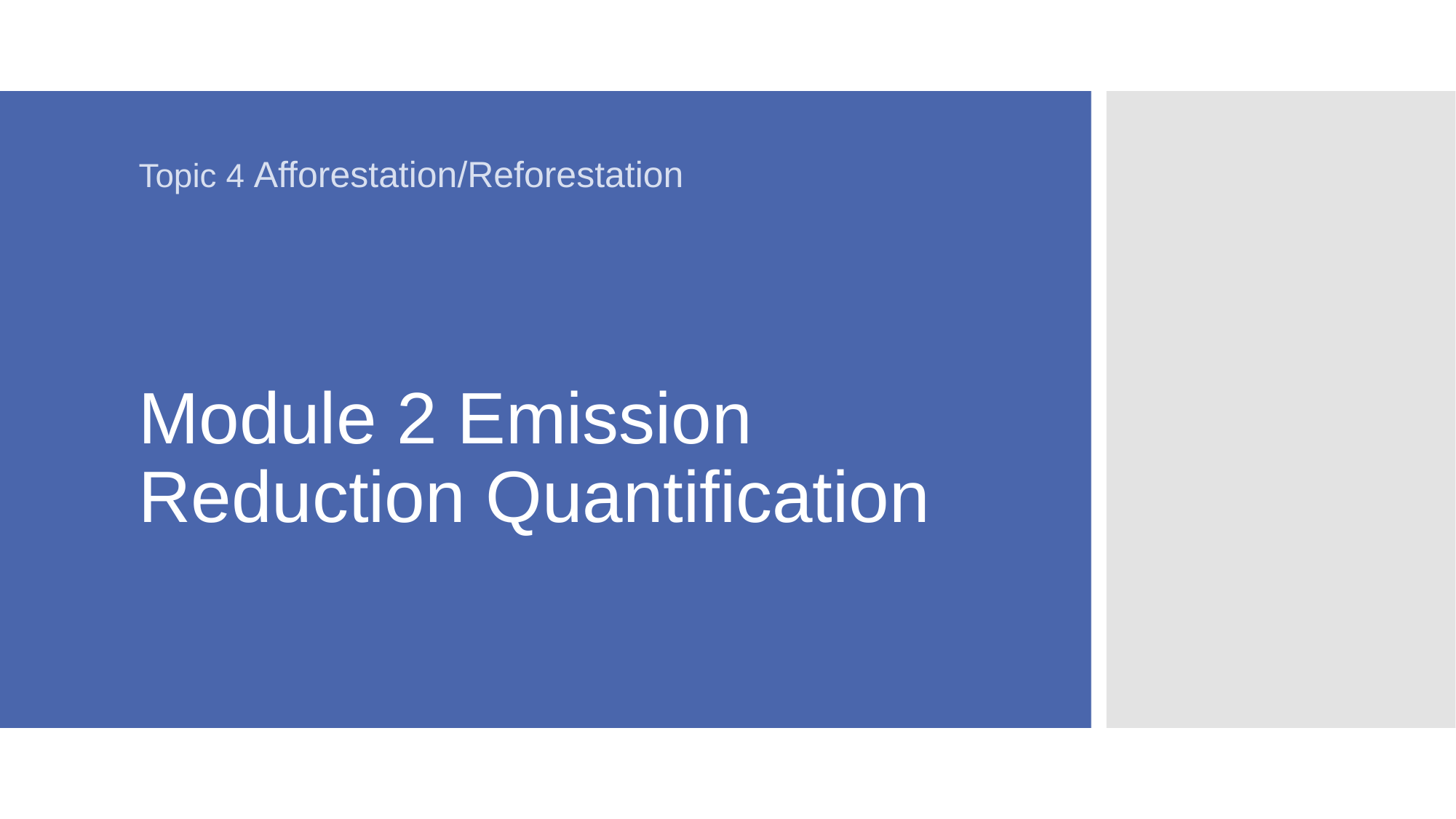

Topic 4 Afforestation/Reforestation
# Module 2 Emission Reduction Quantification